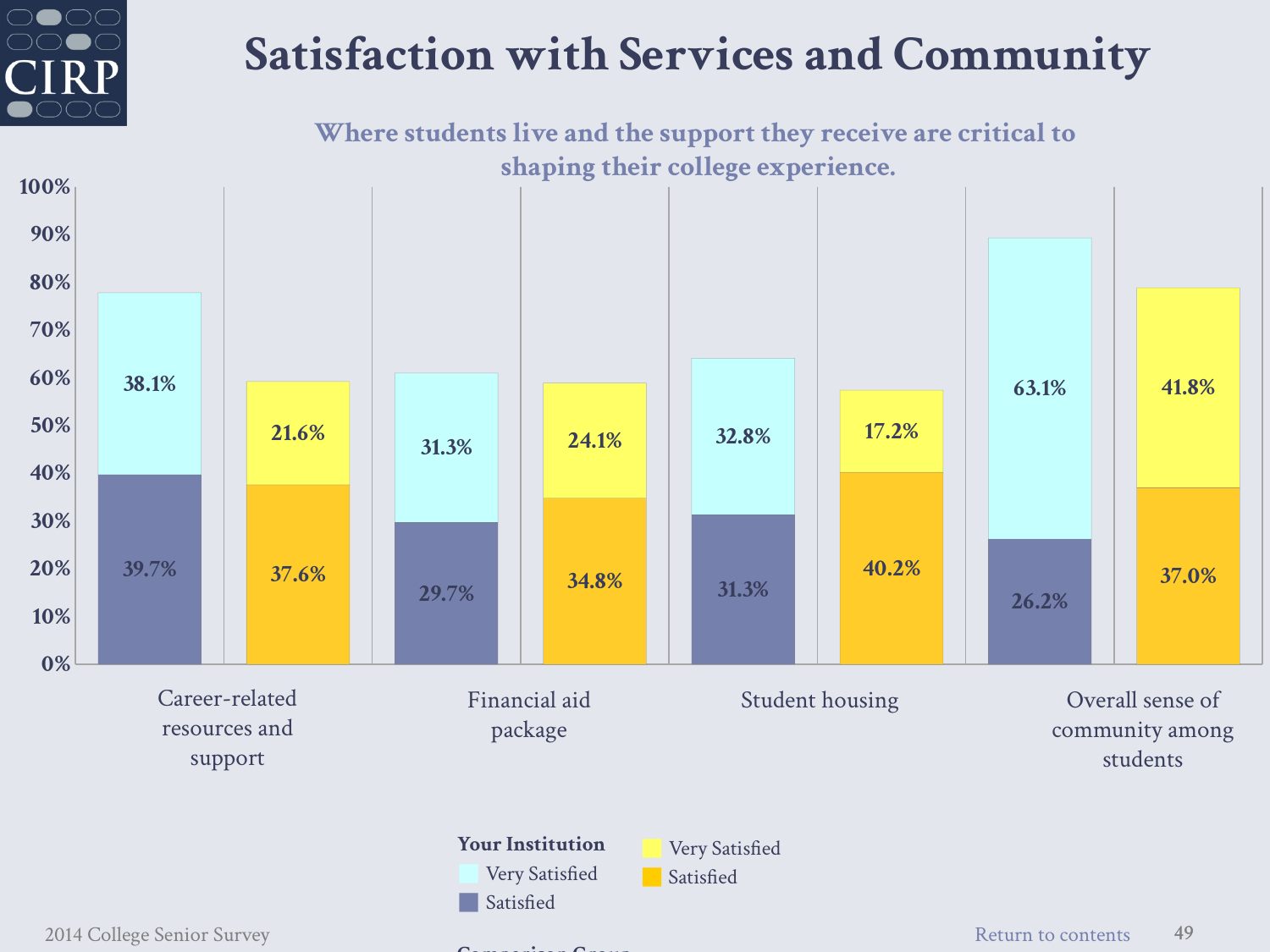

Satisfaction with Services and Community
Where students live and the support they receive are critical to
shaping their college experience.

### Chart

| Category | satisfied | very satisfied |
|---|---|---|
| Career-related resources and support | 0.397 | 0.381 |
| comp | 0.376 | 0.216 |
| Financial aid package | 0.297 | 0.313 |
| comp | 0.348 | 0.241 |
| Student housing (e.g., residence halls) | 0.313 | 0.328 |
| comp | 0.402 | 0.172 |
| Overall sense of community among students | 0.262 | 0.631 |
| comp | 0.37 | 0.418 |
Career-related resources and support
Financial aid package
Student housing
Overall sense of community among students
Your Institution
■ Very Satisfied
■ Satisfied

Comparison Group
■ Very Satisfied
■ Satisfied

2014 College Senior Survey
49
49